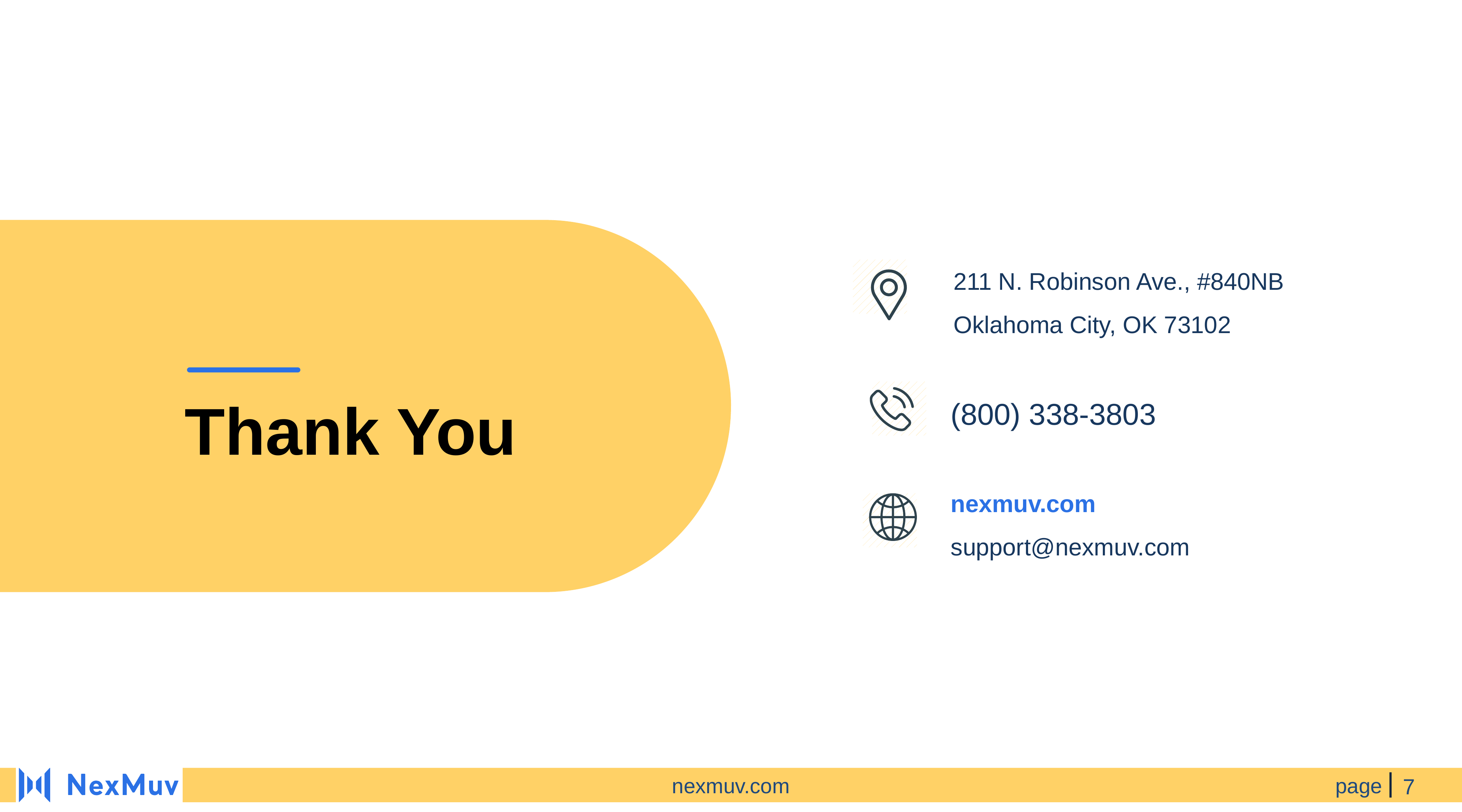

211 N. Robinson Ave., #840NB
Oklahoma City, OK 73102

(800) 338-3803

Thank You
nexmuv.com
support@nexmuv.com